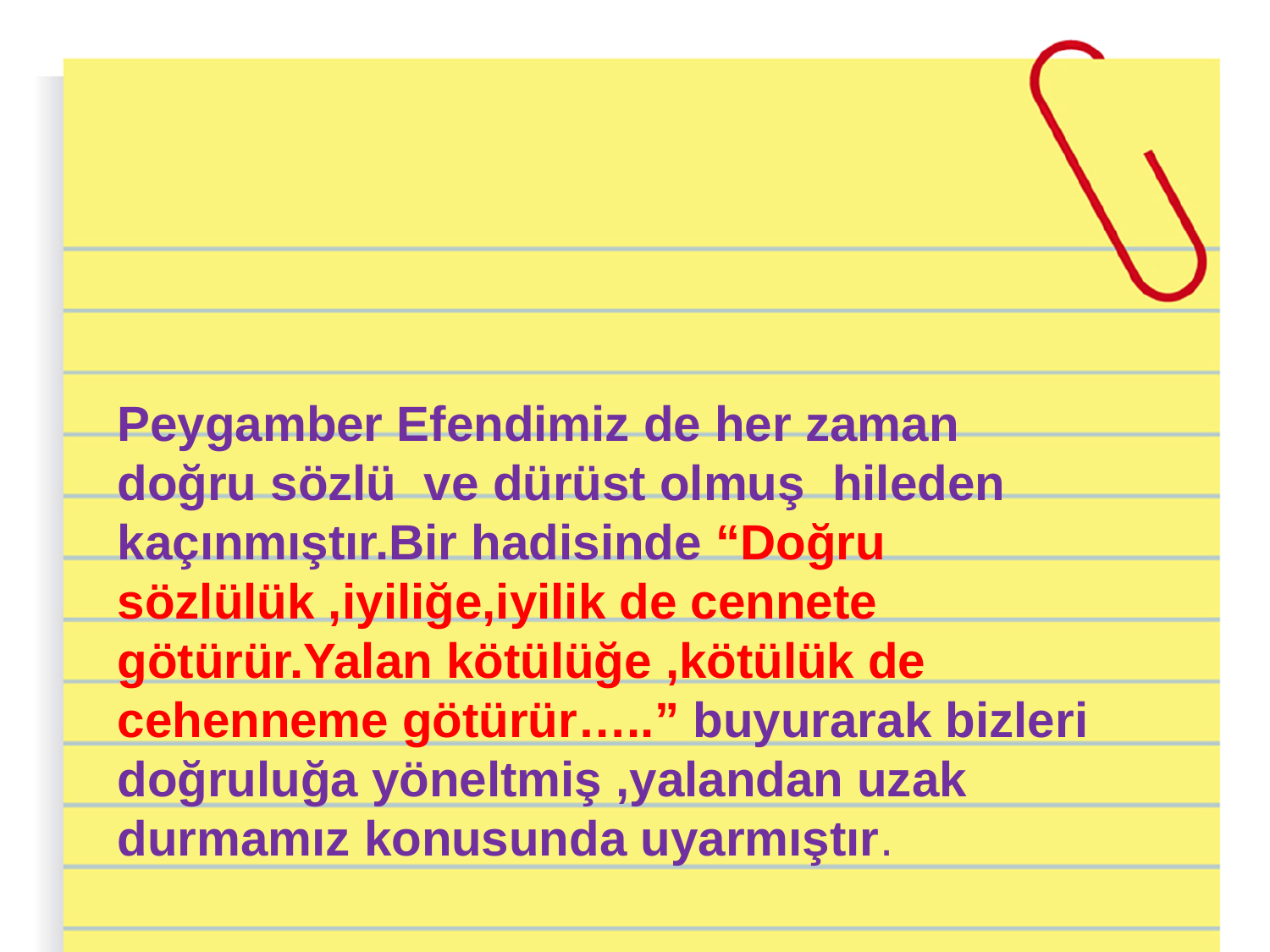

Peygamber Efendimiz de her zaman doğru sözlü  ve dürüst olmuş  hileden kaçınmıştır.Bir hadisinde “Doğru sözlülük ,iyiliğe,iyilik de cennete götürür.Yalan kötülüğe ,kötülük de cehenneme götürür…..” buyurarak bizleri doğruluğa yöneltmiş ,yalandan uzak durmamız konusunda uyarmıştır.